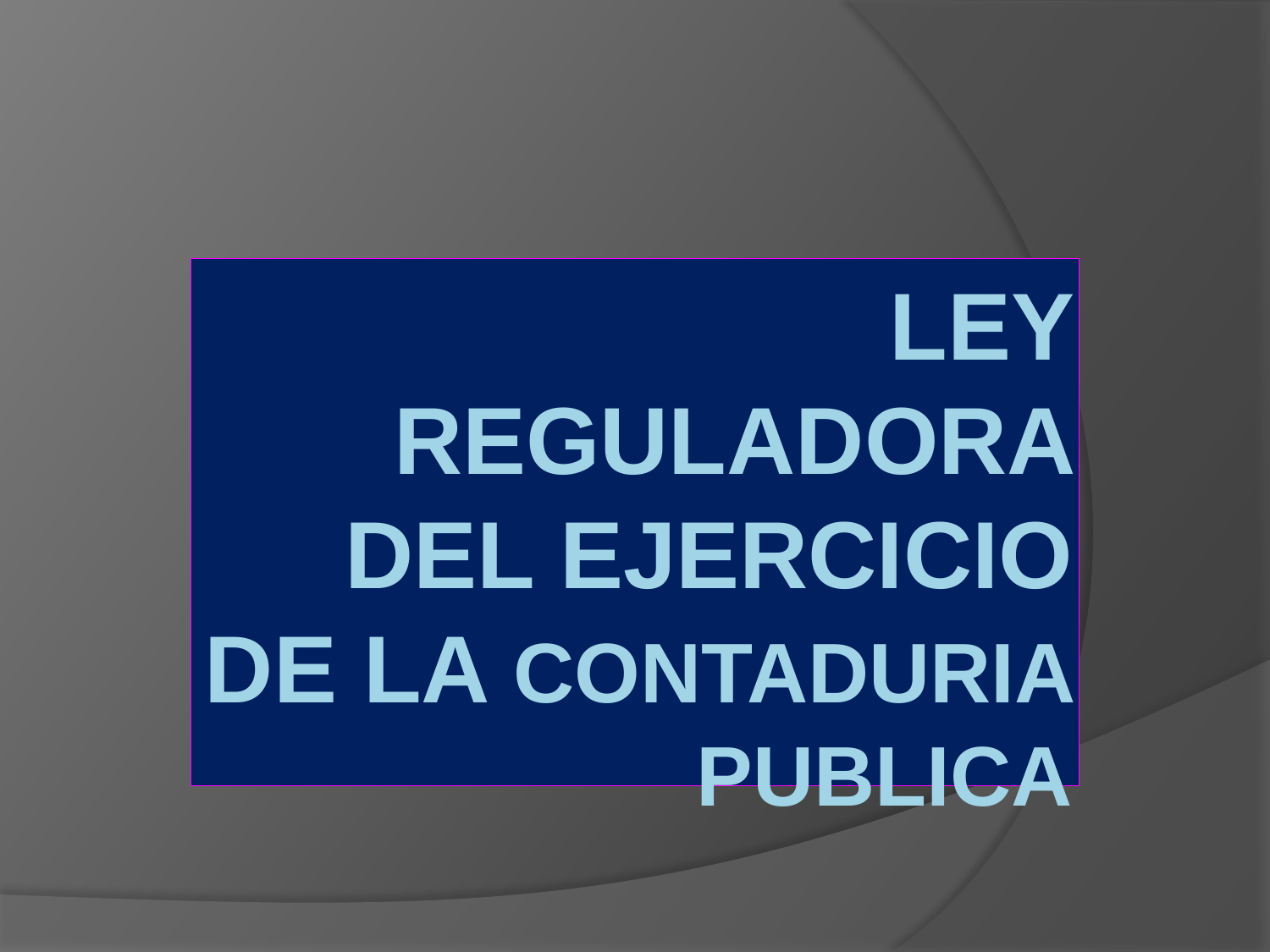

# LEY REGULADORA DEL EJERCICIO DE LA CONTADURIA PUBLICA